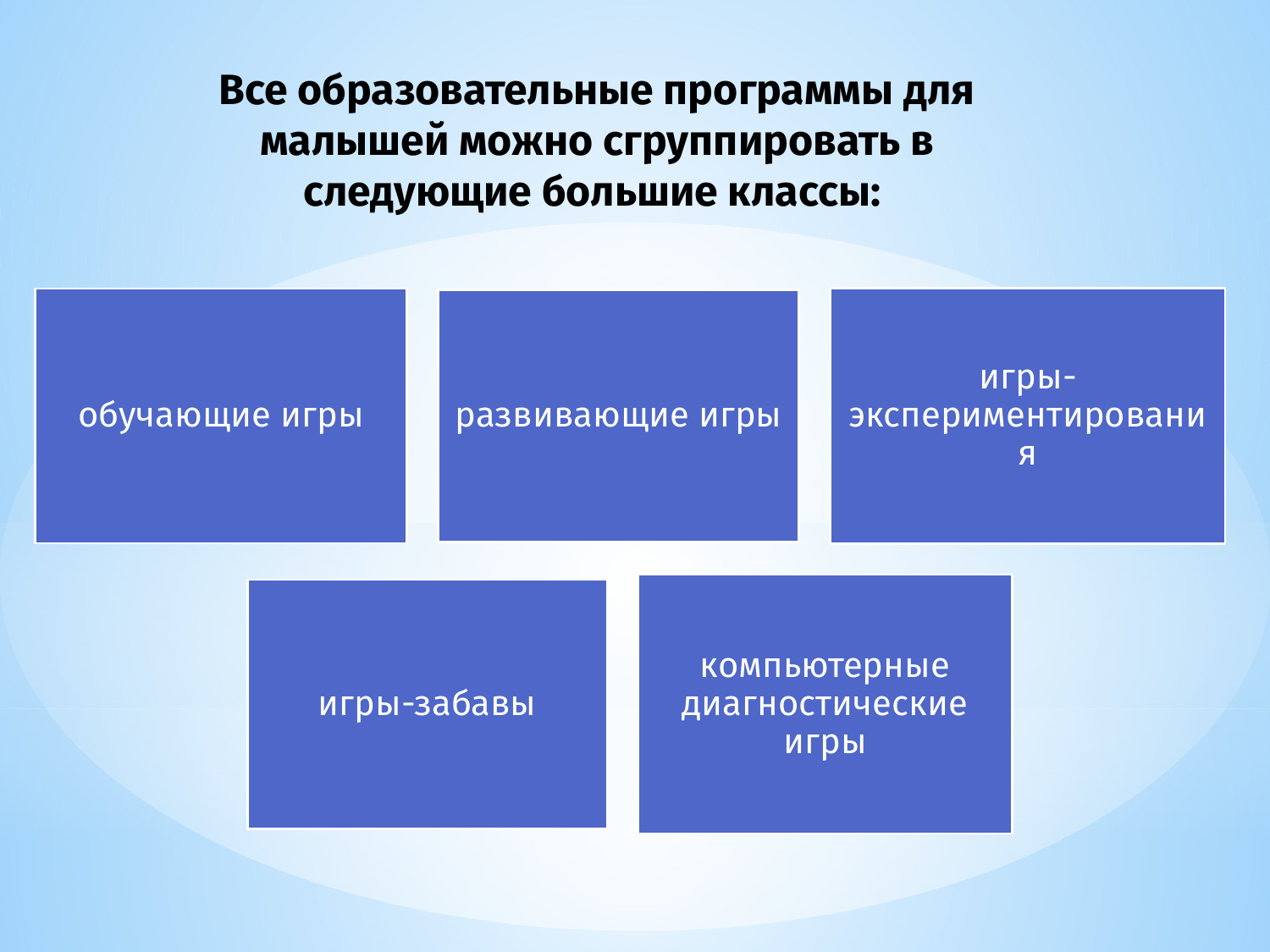

# Все образовательные программы для малышей можно сгруппировать в следующие большие классы:
обучающие игры
развивающие игры
игры-экспериментирования
игры-забавы
компьютерные диагностические игры